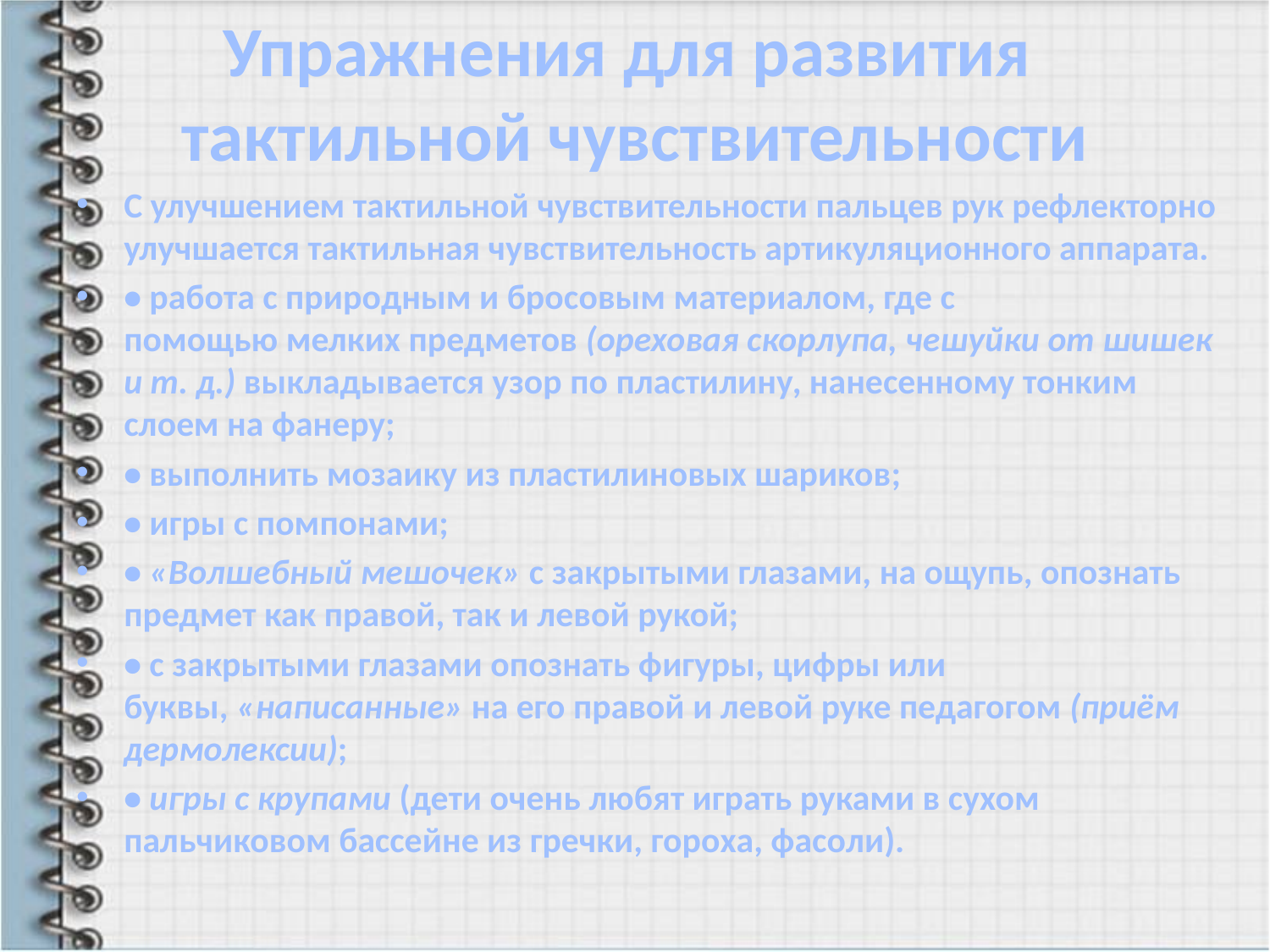

Упражнения для развития
тактильной чувствительности
#
С улучшением тактильной чувствительности пальцев рук рефлекторно улучшается тактильная чувствительность артикуляционного аппарата.
• работа с природным и бросовым материалом, где с помощью мелких предметов (ореховая скорлупа, чешуйки от шишек и т. д.) выкладывается узор по пластилину, нанесенному тонким слоем на фанеру;
• выполнить мозаику из пластилиновых шариков;
• игры с помпонами;
• «Волшебный мешочек» с закрытыми глазами, на ощупь, опознать предмет как правой, так и левой рукой;
• с закрытыми глазами опознать фигуры, цифры или буквы, «написанные» на его правой и левой руке педагогом (приём дермолексии);
• игры с крупами (дети очень любят играть руками в сухом пальчиковом бассейне из гречки, гороха, фасоли).